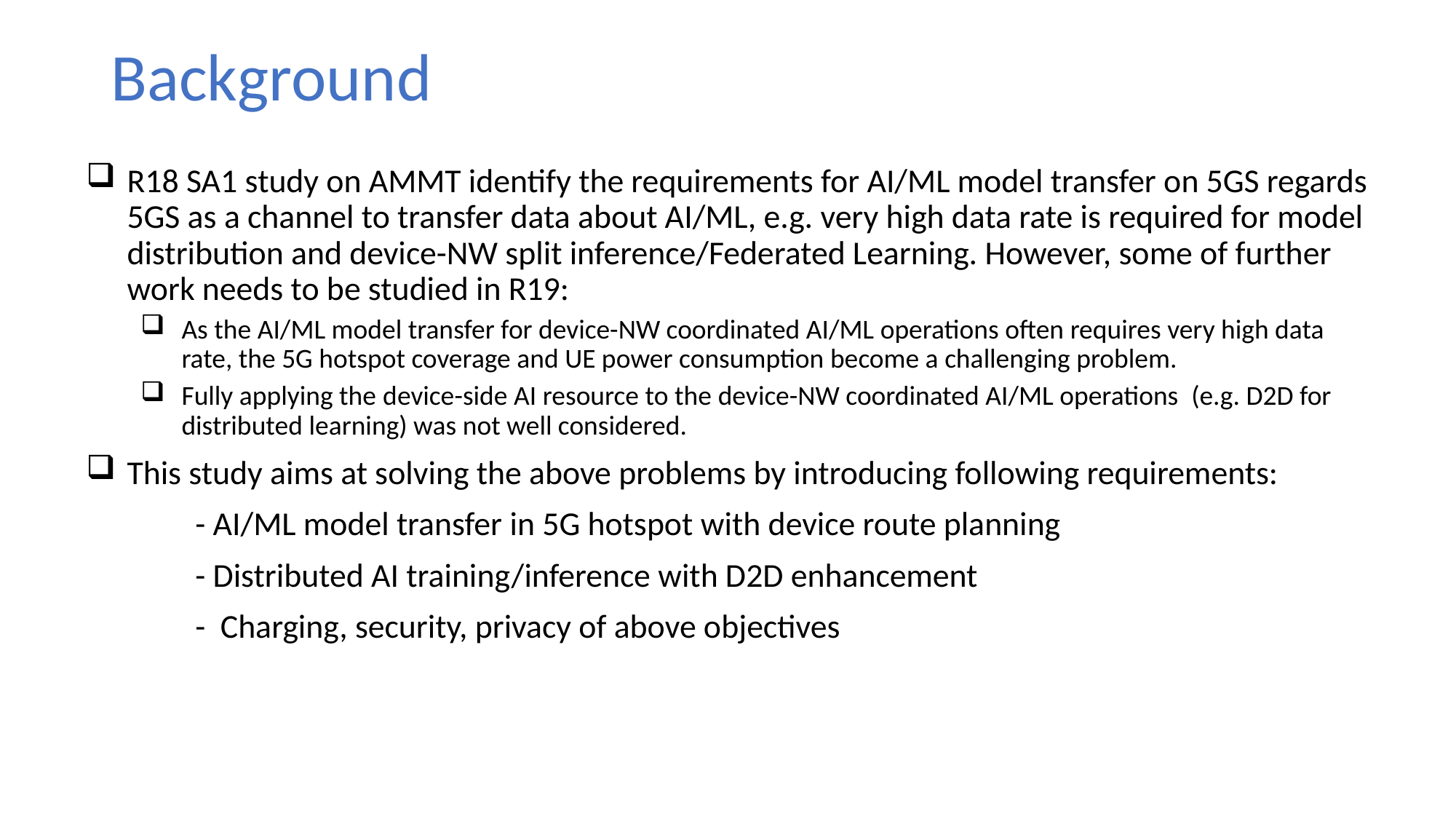

# Background
R18 SA1 study on AMMT identify the requirements for AI/ML model transfer on 5GS regards 5GS as a channel to transfer data about AI/ML, e.g. very high data rate is required for model distribution and device-NW split inference/Federated Learning. However, some of further work needs to be studied in R19:
As the AI/ML model transfer for device-NW coordinated AI/ML operations often requires very high data rate, the 5G hotspot coverage and UE power consumption become a challenging problem.
Fully applying the device-side AI resource to the device-NW coordinated AI/ML operations  (e.g. D2D for distributed learning) was not well considered.
This study aims at solving the above problems by introducing following requirements:
	- AI/ML model transfer in 5G hotspot with device route planning
	- Distributed AI training/inference with D2D enhancement
	-  Charging, security, privacy of above objectives